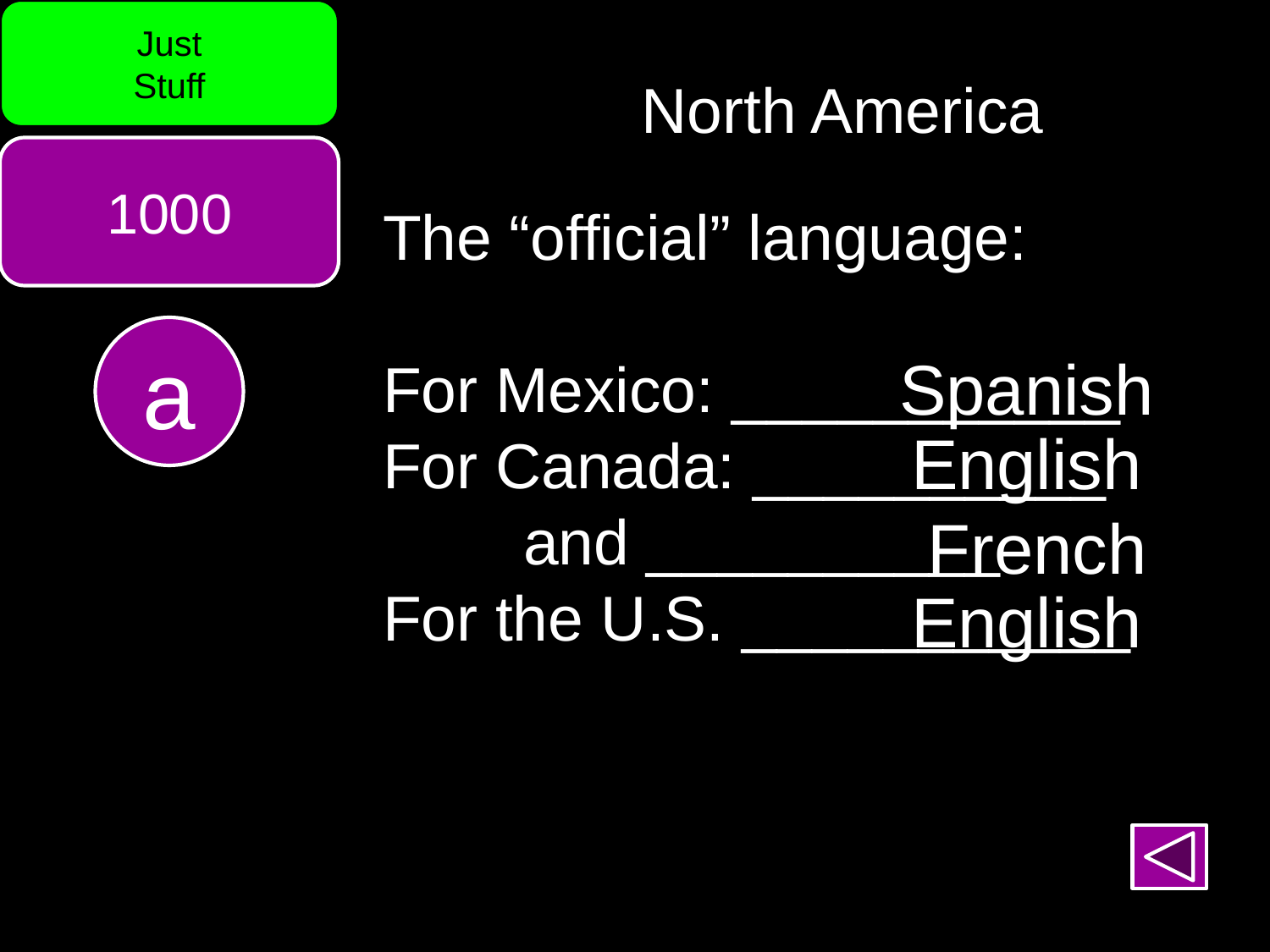

Just
Stuff
North America
1000
The “official” language:

For Mexico: ___________
For Canada: __________
        and __________
For the U.S. ___________
a
Spanish
English
French
English